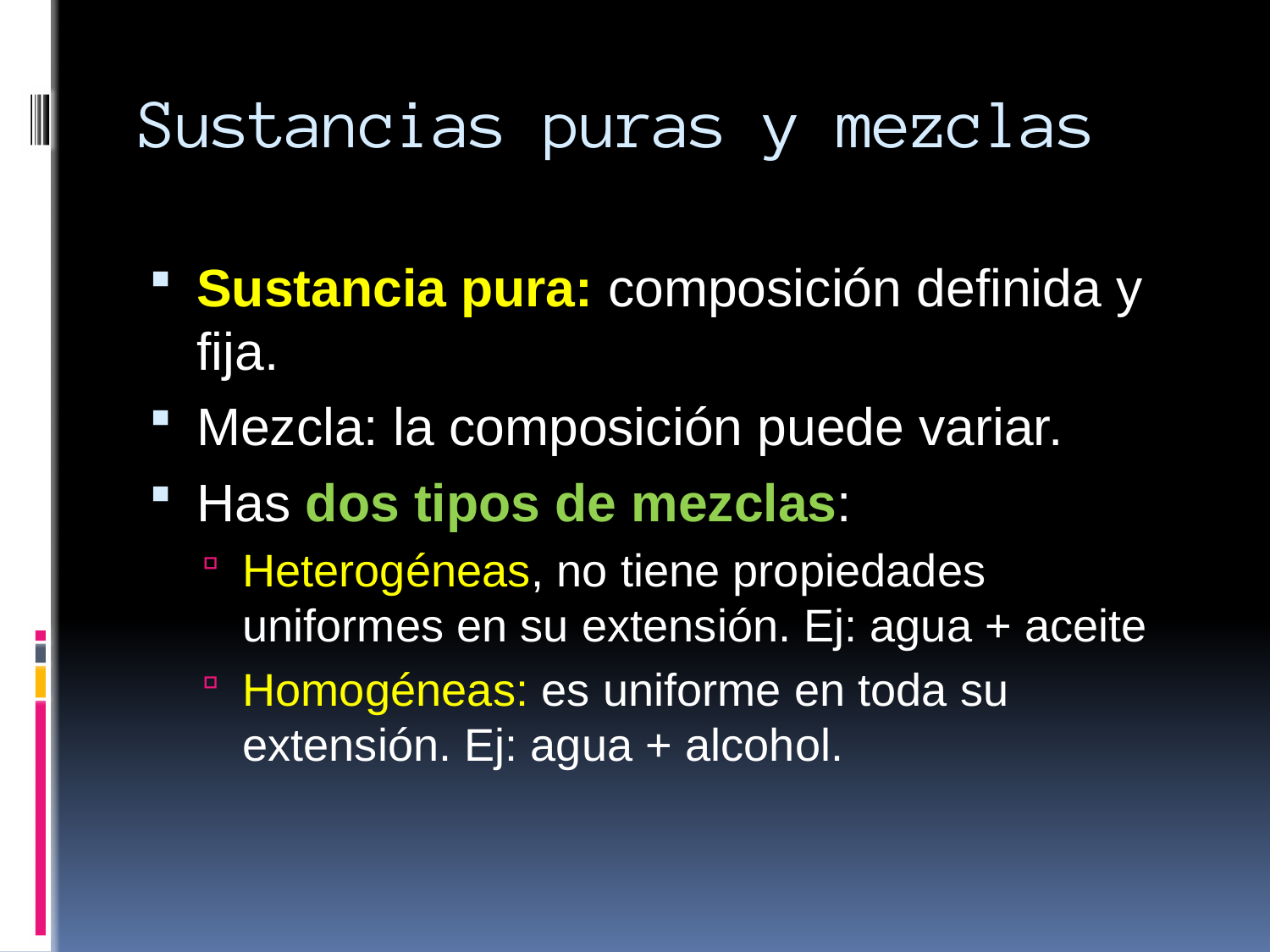

# Sustancias puras y mezclas
Sustancia pura: composición definida y fija.
Mezcla: la composición puede variar.
Has dos tipos de mezclas:
Heterogéneas, no tiene propiedades uniformes en su extensión. Ej: agua + aceite
Homogéneas: es uniforme en toda su extensión. Ej: agua + alcohol.